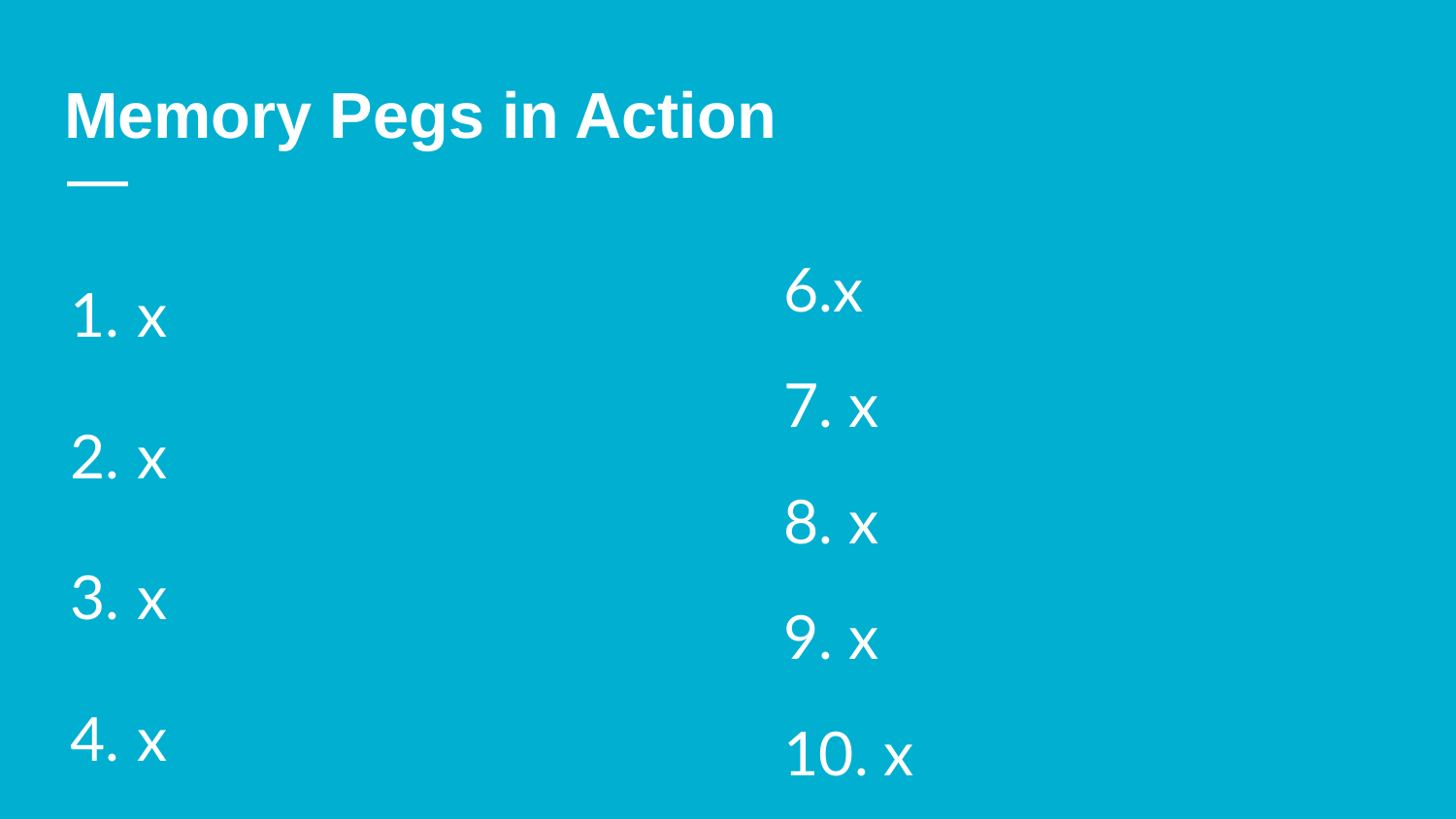

# Memory Pegs in Action
x
x
x
x
x
6.x
7. x
8. x
9. x
10. x